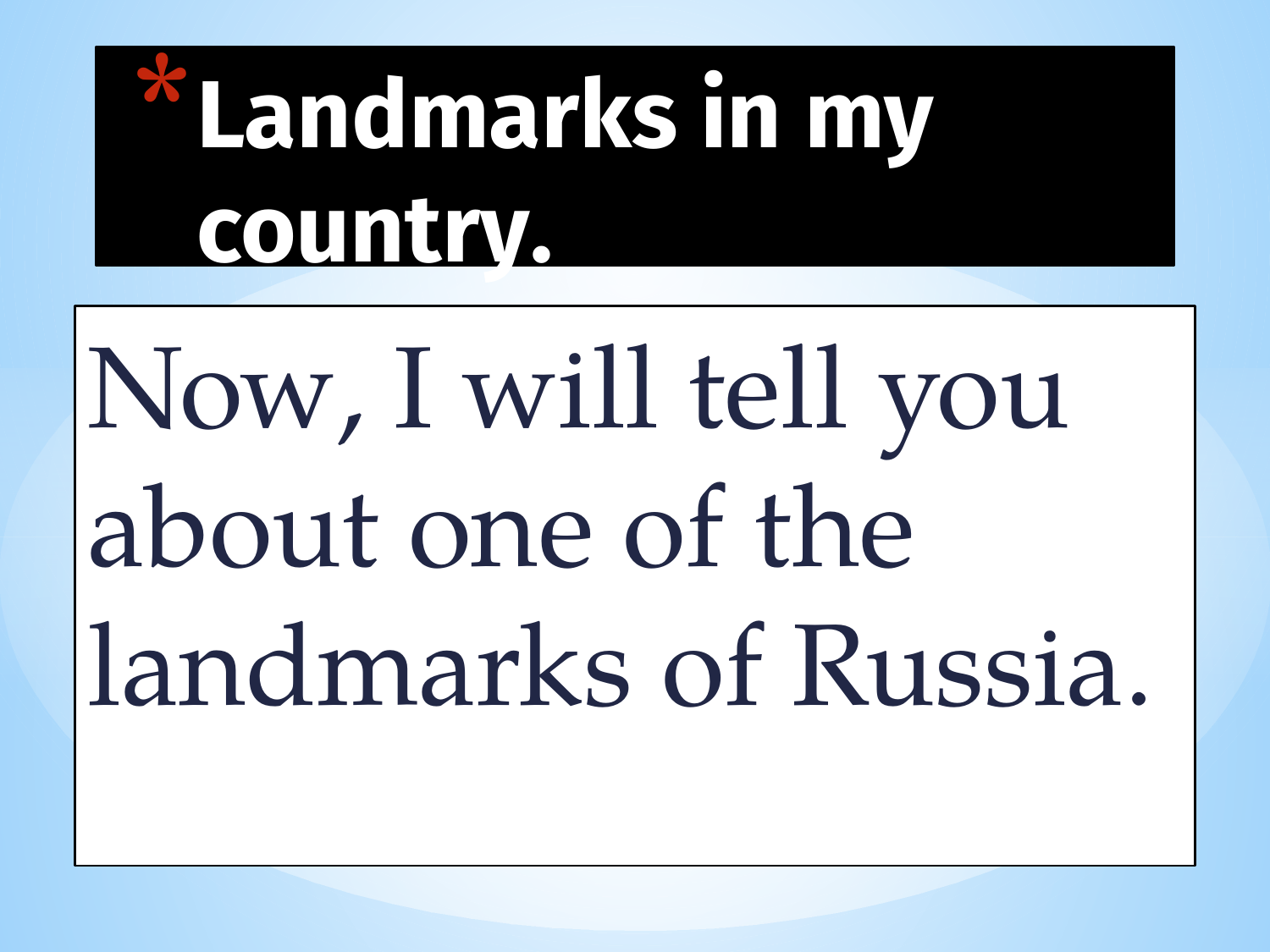

# Landmarks in my country.
Now, I will tell you about one of the landmarks of Russia.